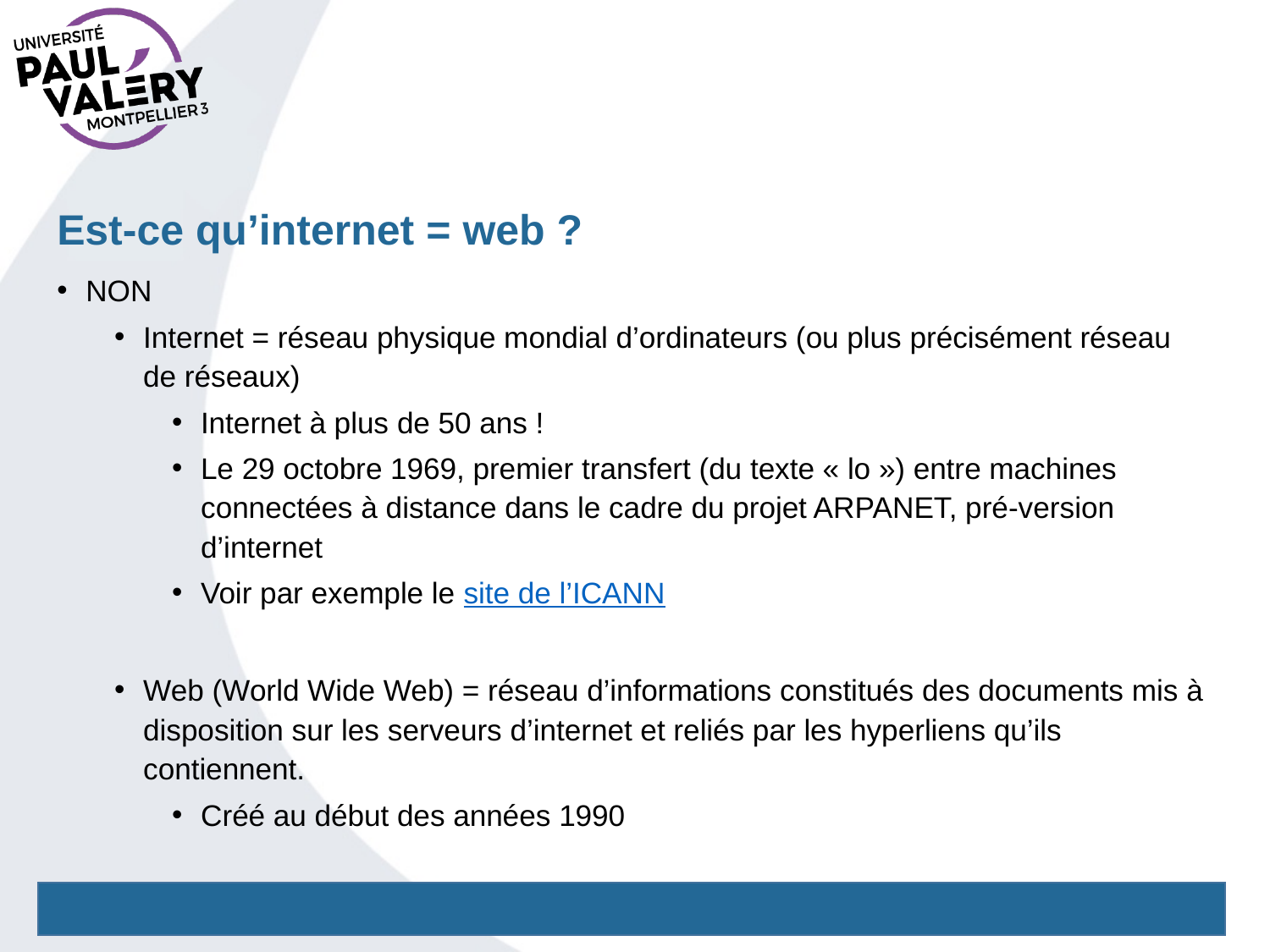

# Est-ce qu’internet = web ?
NON
Internet = réseau physique mondial d’ordinateurs (ou plus précisément réseau de réseaux)
Internet à plus de 50 ans !
Le 29 octobre 1969, premier transfert (du texte « lo ») entre machines connectées à distance dans le cadre du projet ARPANET, pré-version d’internet
Voir par exemple le site de l’ICANN

Web (World Wide Web) = réseau d’informations constitués des documents mis à disposition sur les serveurs d’internet et reliés par les hyperliens qu’ils contiennent.
Créé au début des années 1990